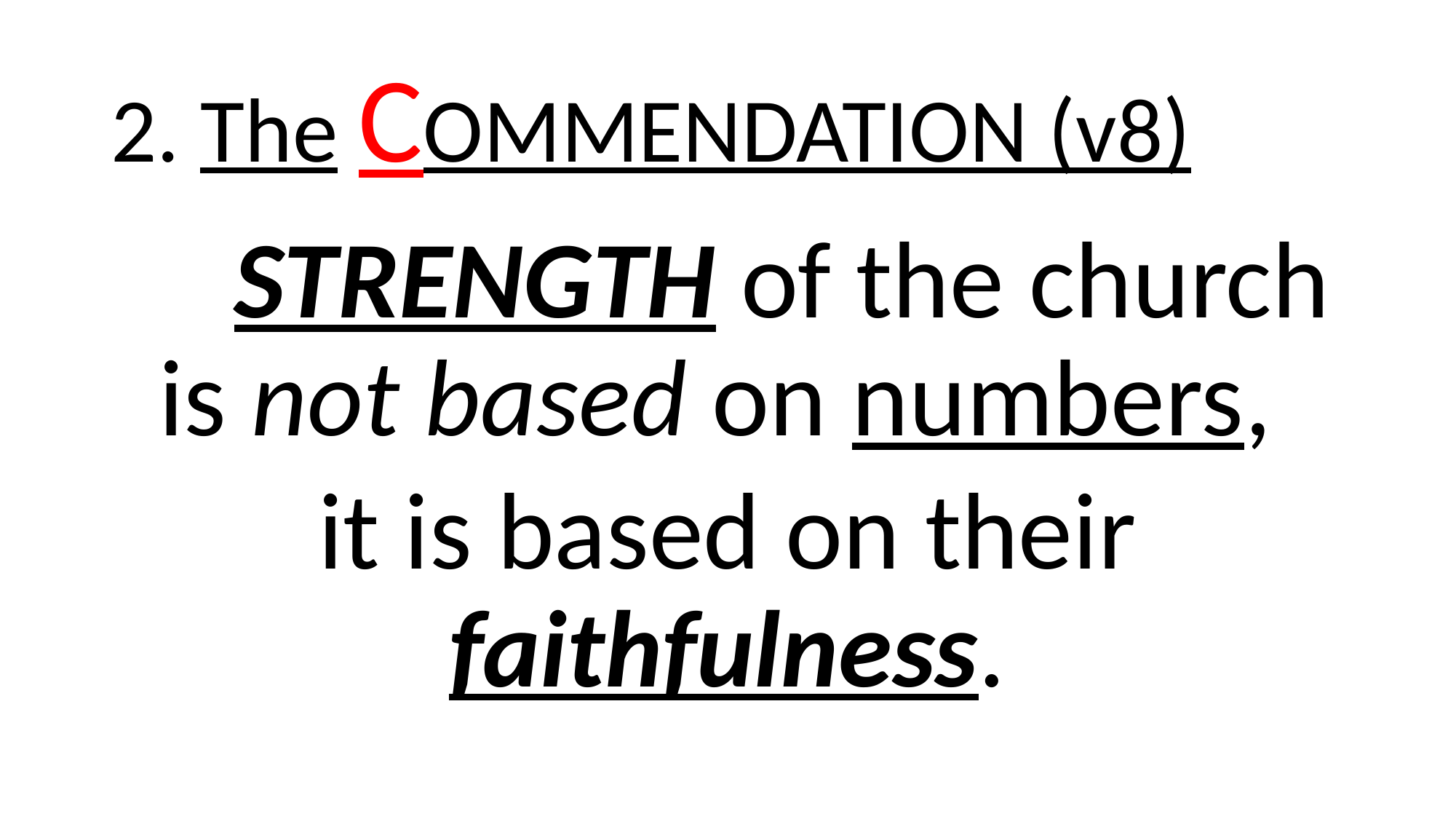

# 2. The COMMENDATION (v8)
	STRENGTH of the church is not based on numbers,
it is based on their faithfulness.